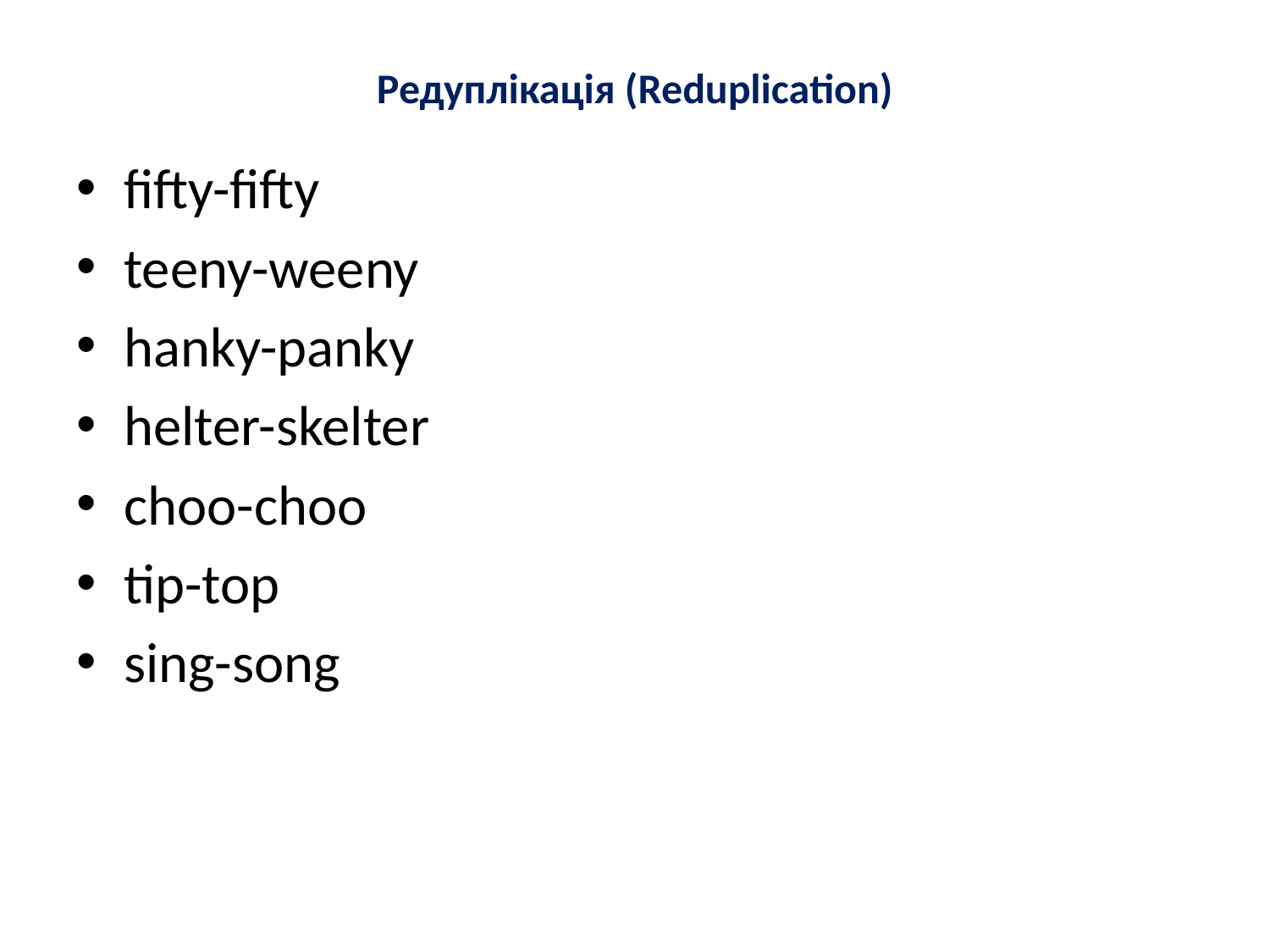

# Редуплікація (Reduplication)
fifty-fifty
teeny-weeny
hanky-panky
helter-skelter
choo-choo
tip-top
sing-song